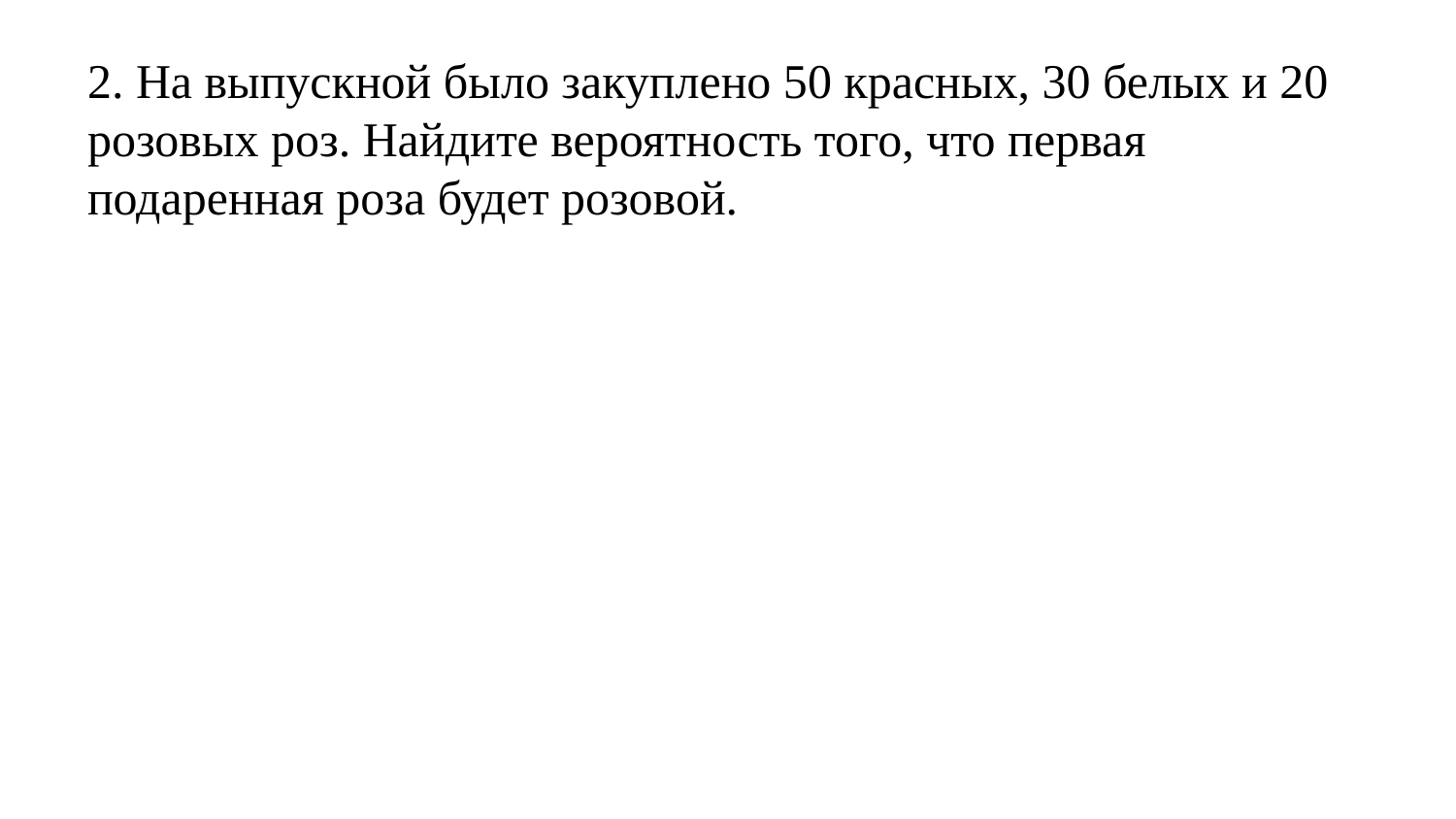

2. На выпускной было закуплено 50 красных, 30 белых и 20 розовых роз. Найдите вероятность того, что первая подаренная роза будет розовой.